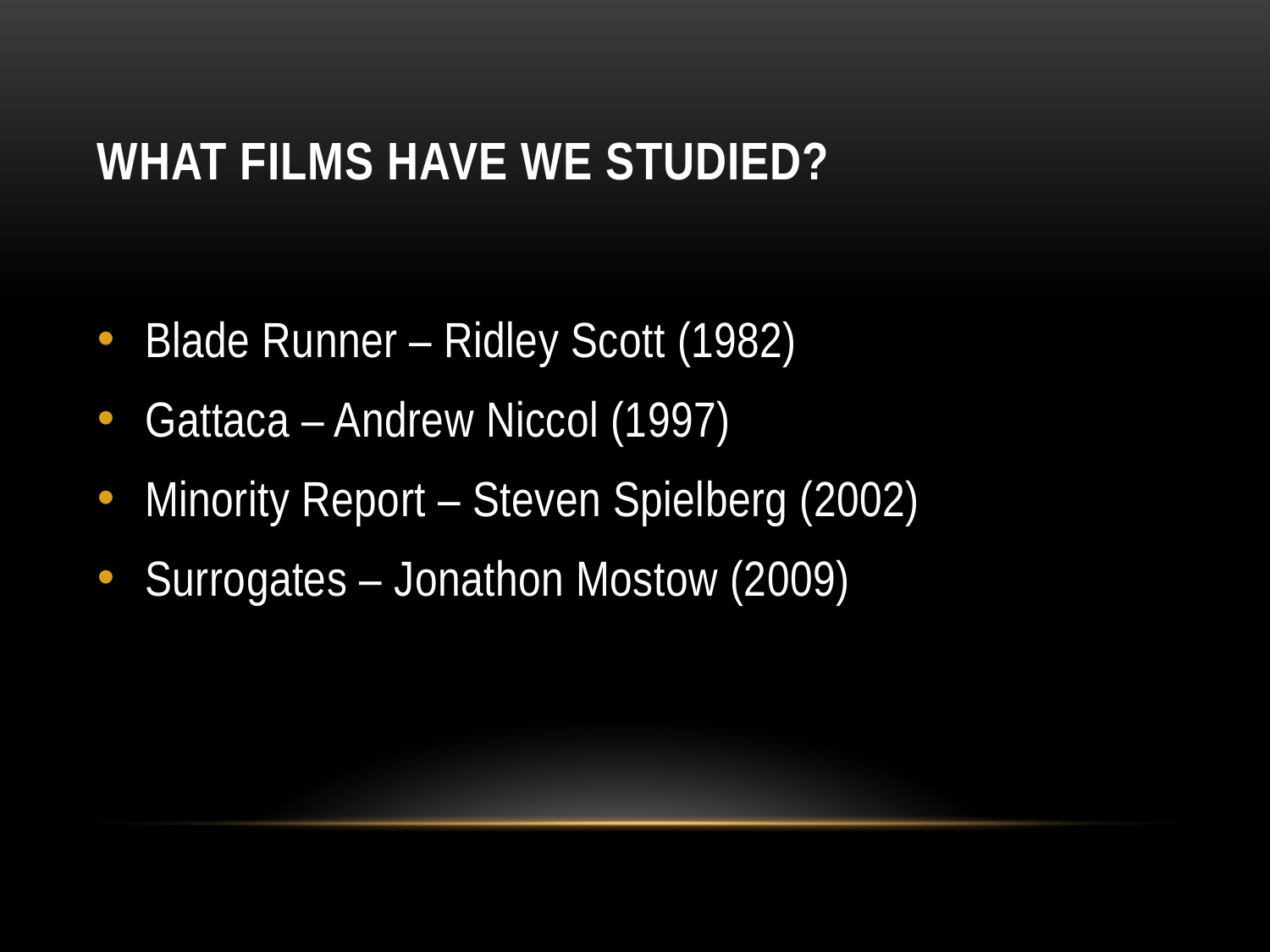

# What films have we studied?

Blade Runner – Ridley Scott (1982)
Gattaca – Andrew Niccol (1997)
Minority Report – Steven Spielberg (2002)
Surrogates – Jonathon Mostow (2009)